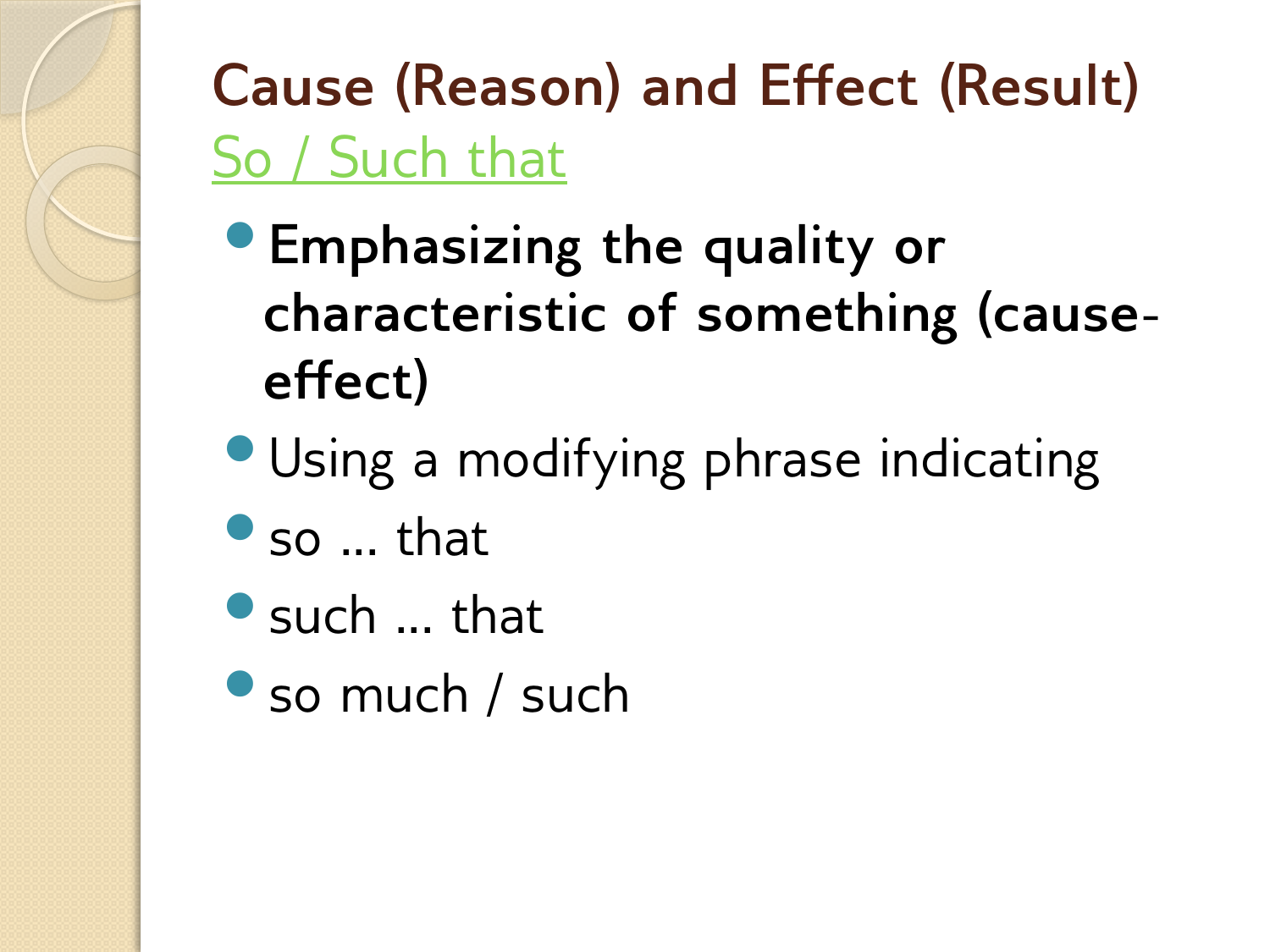

# Cause (Reason) and Effect (Result) So / Such that
Emphasizing the quality or characteristic of something (cause-effect)
Using a modifying phrase indicating
so ... that
such ... that
so much / such